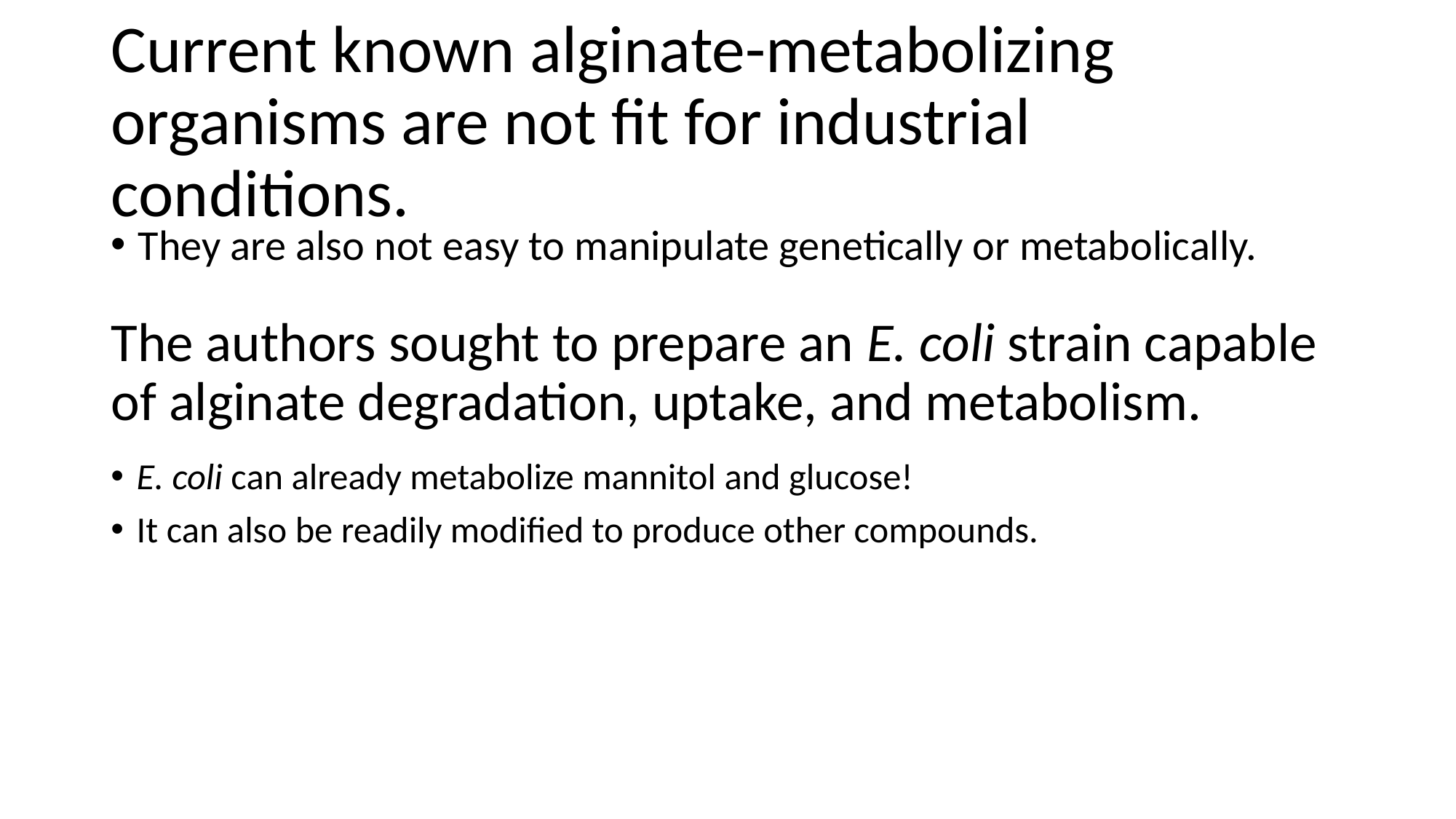

# Current known alginate-metabolizing organisms are not fit for industrial conditions.
They are also not easy to manipulate genetically or metabolically.
The authors sought to prepare an E. coli strain capable of alginate degradation, uptake, and metabolism.
E. coli can already metabolize mannitol and glucose!
It can also be readily modified to produce other compounds.